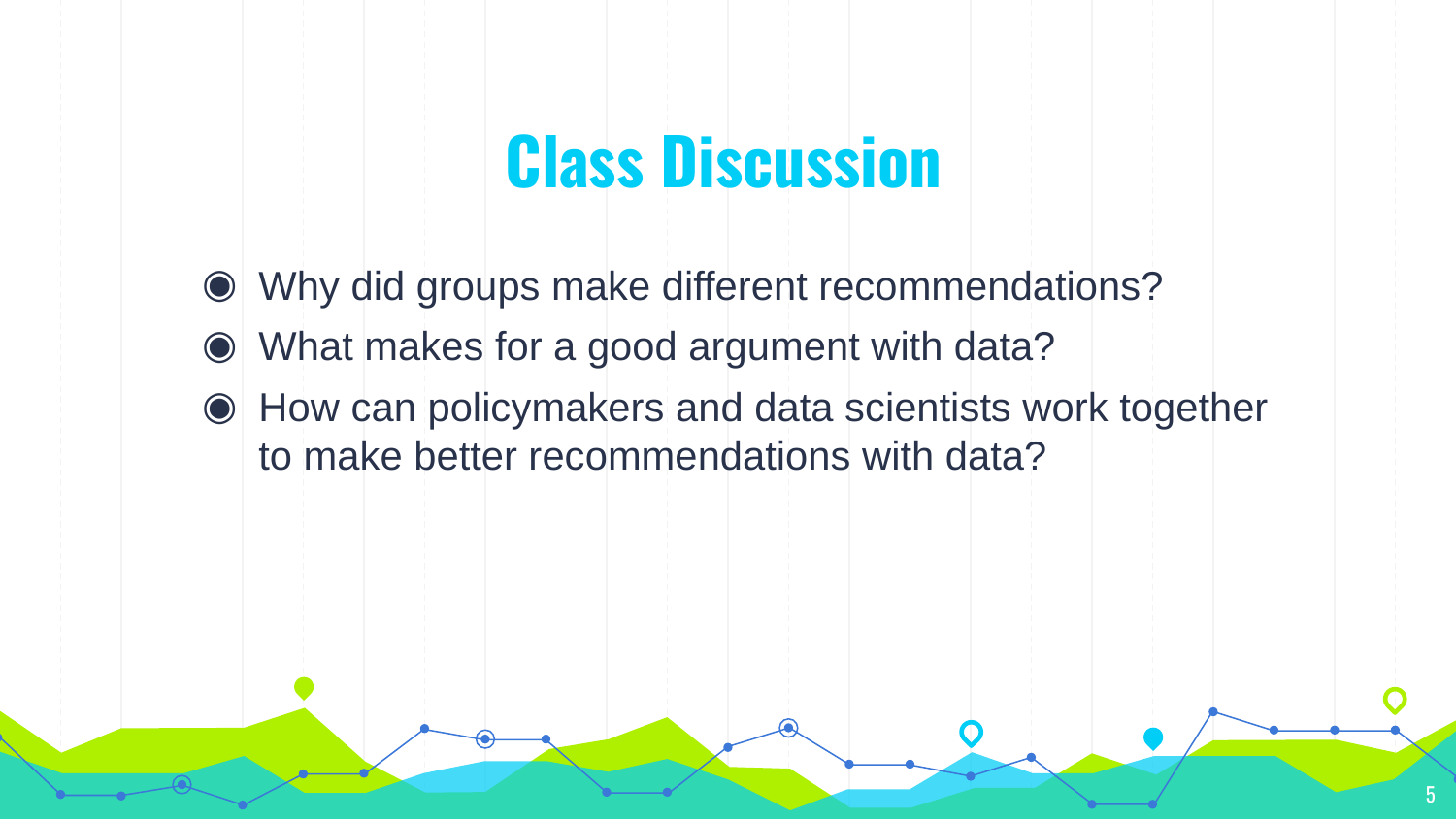

# Class Discussion
Why did groups make different recommendations?
What makes for a good argument with data?
How can policymakers and data scientists work together to make better recommendations with data?
5